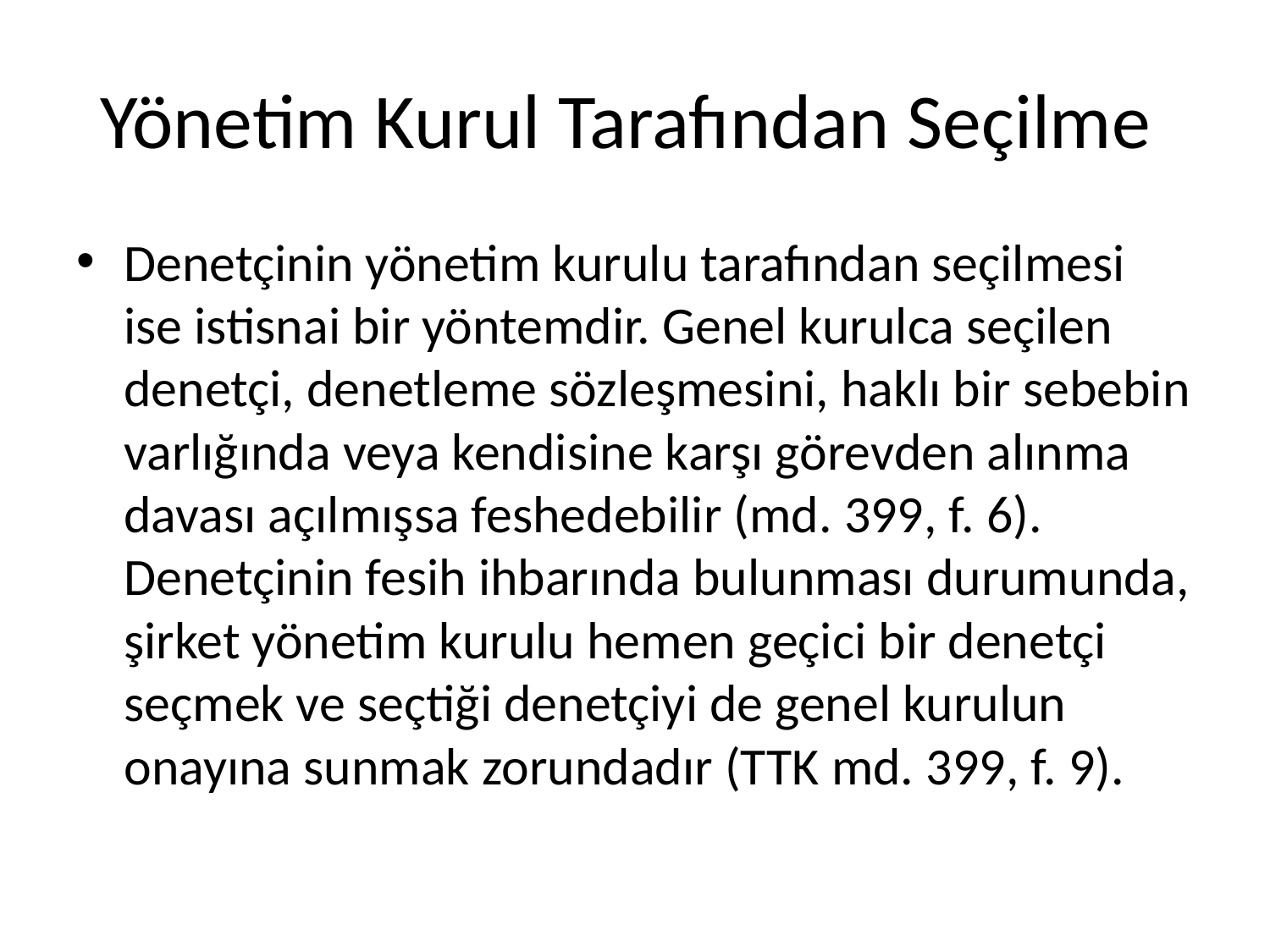

# Yönetim Kurul Tarafından Seçilme
Denetçinin yönetim kurulu tarafından seçilmesi ise istisnai bir yöntemdir. Genel kurulca seçilen denetçi, denetleme sözleşmesini, haklı bir sebebin varlığında veya kendisine karşı görevden alınma davası açılmışsa feshedebilir (md. 399, f. 6). Denetçinin fesih ihbarında bulunması durumunda, şirket yönetim kurulu hemen geçici bir denetçi seçmek ve seçtiği denetçiyi de genel kurulun onayına sunmak zorundadır (TTK md. 399, f. 9).